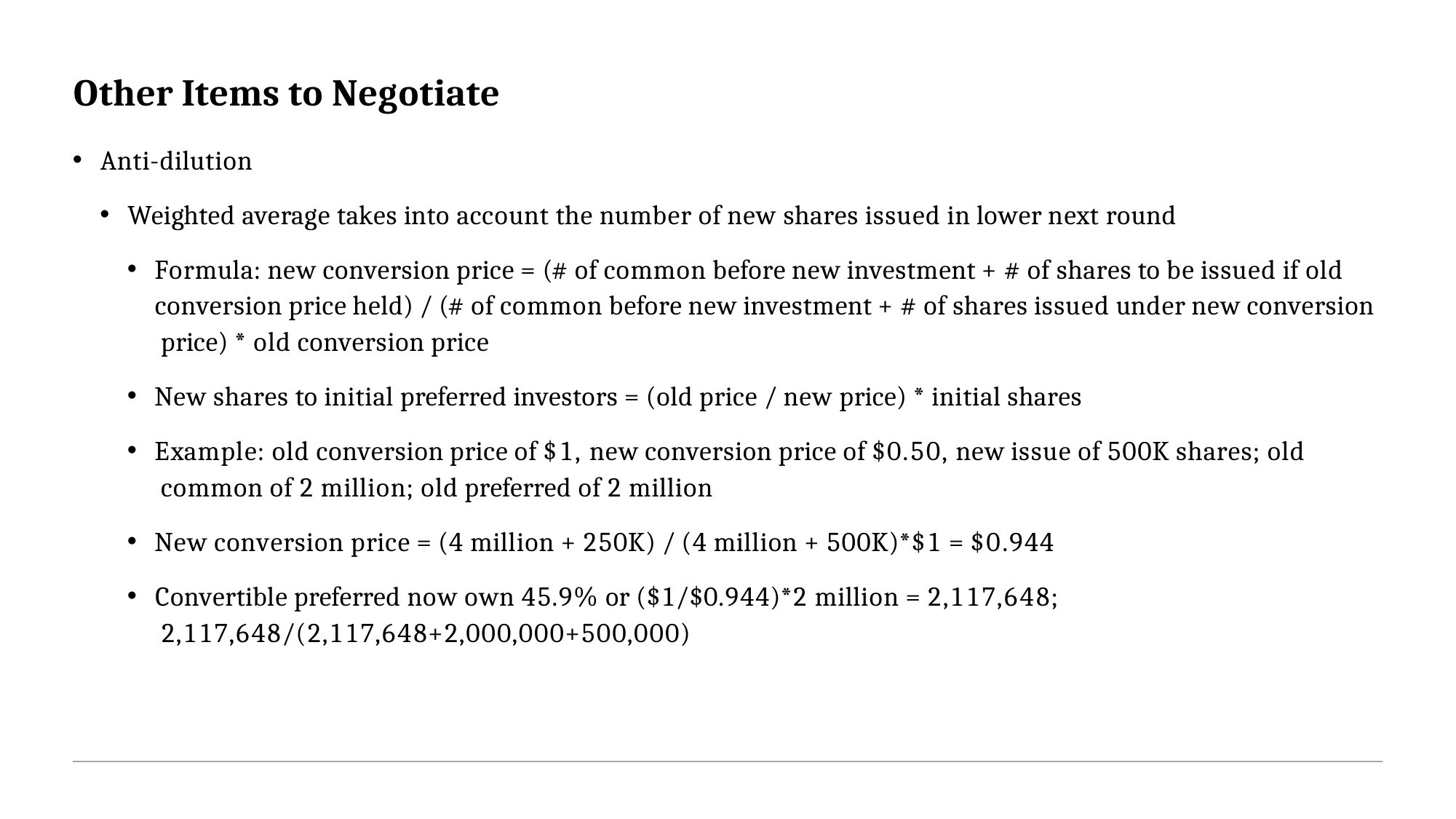

# Other Items to Negotiate
Anti-dilution
Weighted average takes into account the number of new shares issued in lower next round
Formula: new conversion price = (# of common before new investment + # of shares to be issued if old  conversion price held) / (# of common before new investment + # of shares issued under new conversion  price) * old conversion price
New shares to initial preferred investors = (old price / new price) * initial shares
Example: old conversion price of $1, new conversion price of $0.50, new issue of 500K shares; old  common of 2 million; old preferred of 2 million
New conversion price = (4 million + 250K) / (4 million + 500K)*$1 = $0.944
Convertible preferred now own 45.9% or ($1/$0.944)*2 million = 2,117,648;  2,117,648/(2,117,648+2,000,000+500,000)